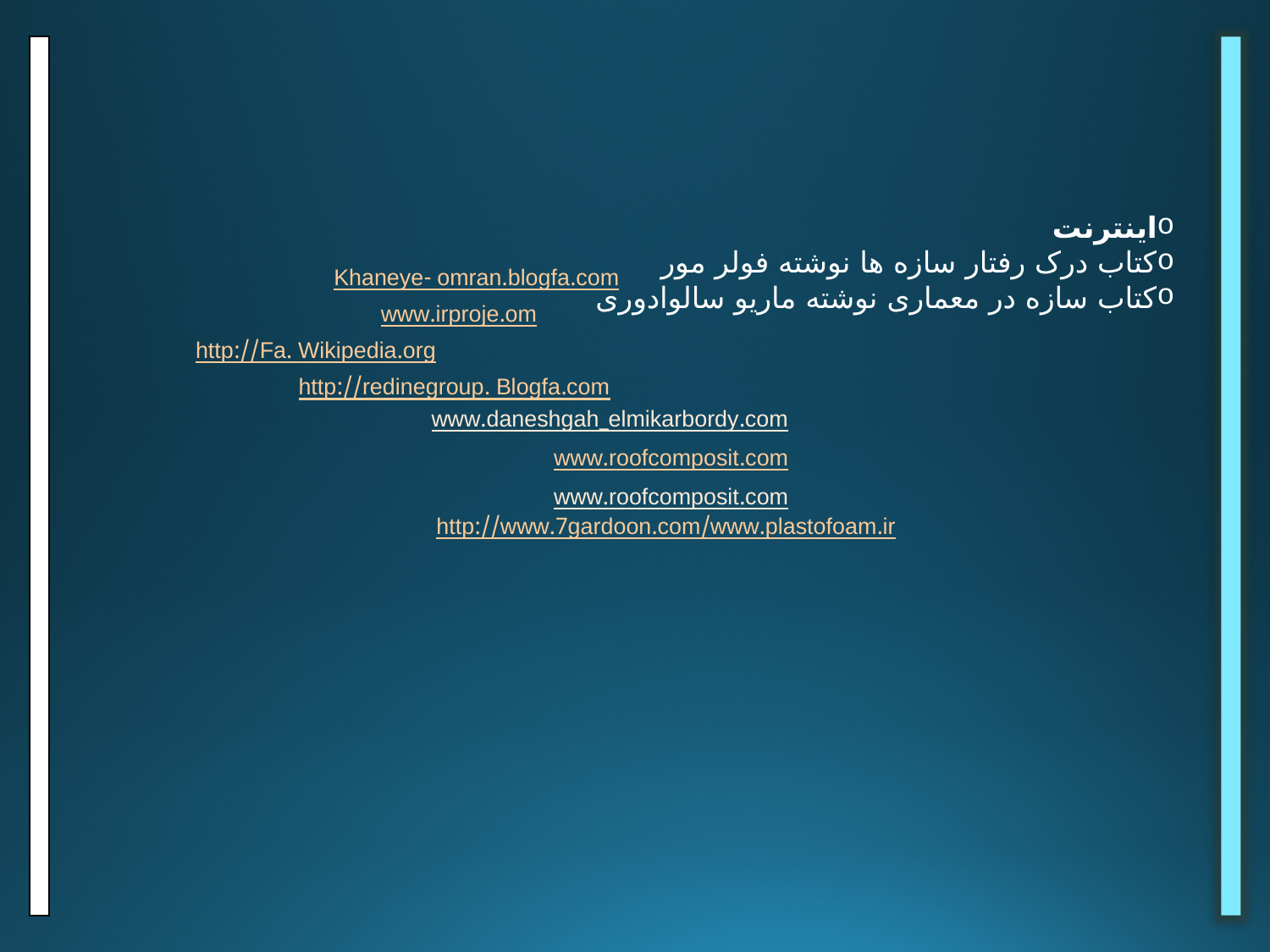

اینترنت
کتاب درک رفتار سازه ها نوشته فولر مور
کتاب سازه در معماری نوشته ماریو سالوادوری
Khaneye- omran.blogfa.com
www.irproje.om
http://Fa. Wikipedia.org
http://redinegroup. Blogfa.com
www.daneshgah_elmikarbordy.com

www.roofcomposit.com

www.roofcomposit.com

http://www.7gardoon.com/www.plastofoam.ir